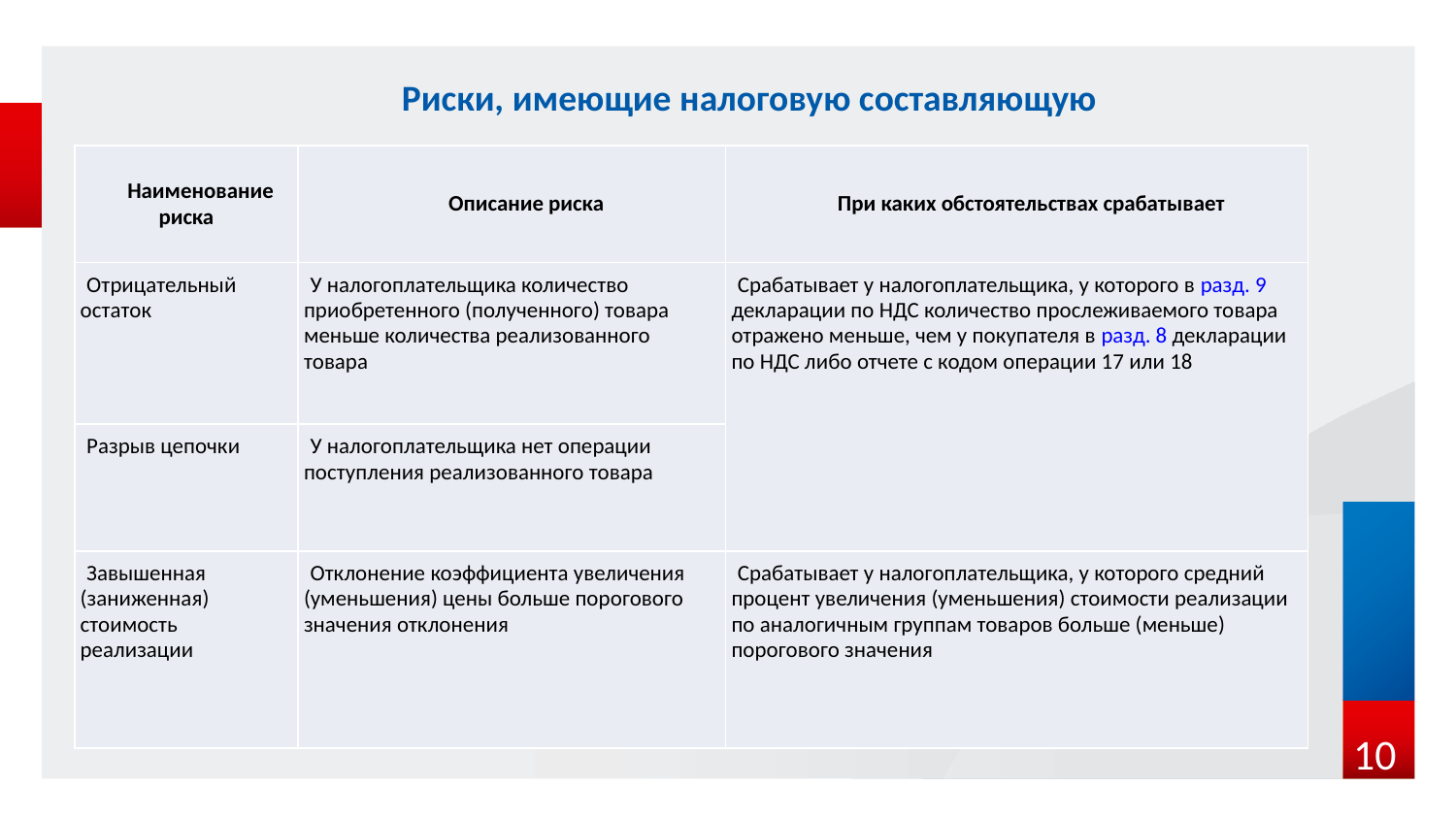

# Риски, имеющие налоговую составляющую

| Наименование риска | Описание риска | При каких обстоятельствах срабатывает |
| --- | --- | --- |
| Отрицательный остаток | У налогоплательщика количество приобретенного (полученного) товара меньше количества реализованного товара | Срабатывает у налогоплательщика, у которого в разд. 9 декларации по НДС количество прослеживаемого товара отражено меньше, чем у покупателя в разд. 8 декларации по НДС либо отчете с кодом операции 17 или 18 |
| Разрыв цепочки | У налогоплательщика нет операции поступления реализованного товара |  |
| Завышенная (заниженная) стоимость реализации | Отклонение коэффициента увеличения (уменьшения) цены больше порогового значения отклонения | Срабатывает у налогоплательщика, у которого средний процент увеличения (уменьшения) стоимости реализации по аналогичным группам товаров больше (меньше) порогового значения |

10